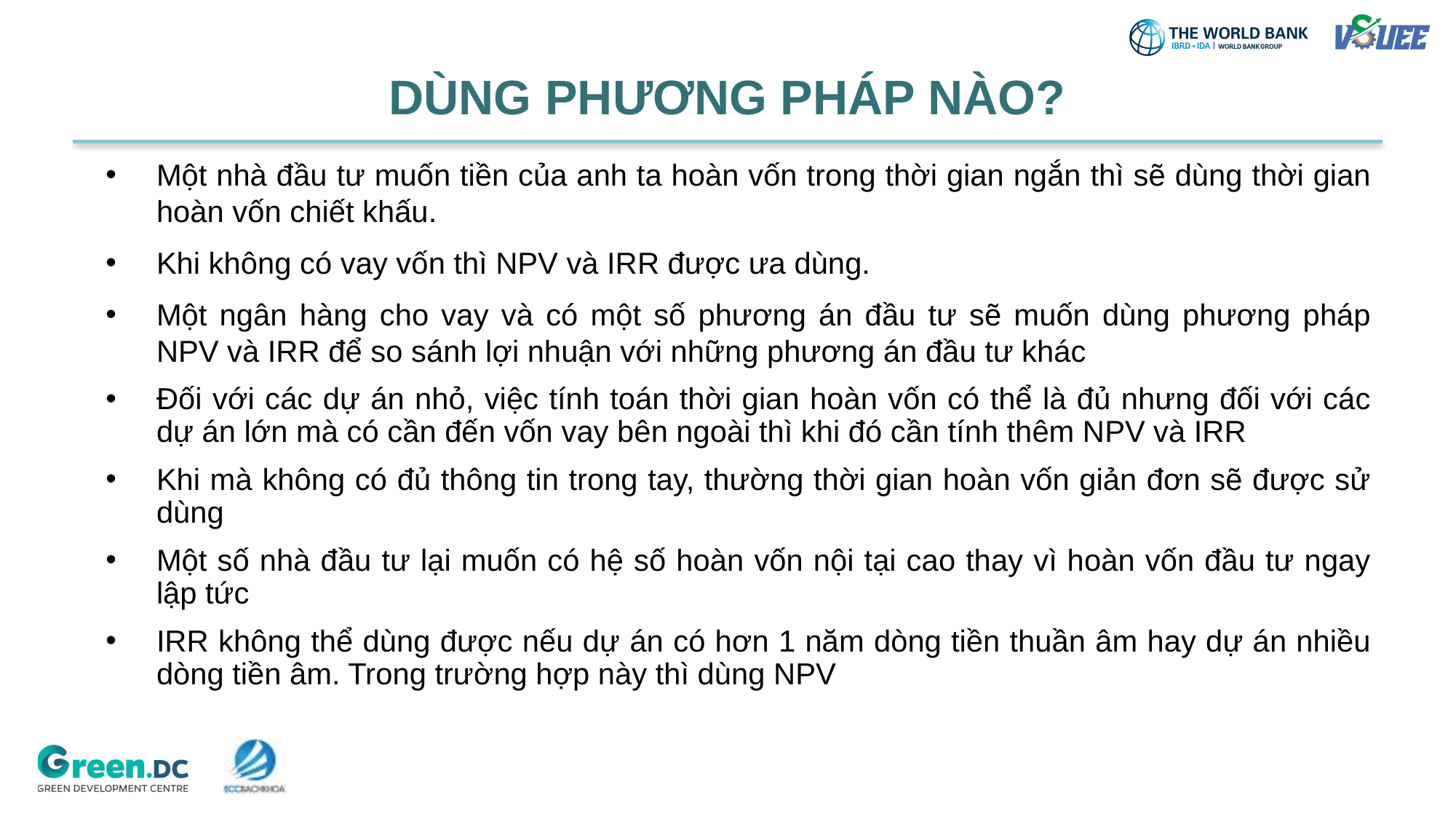

# DÙNG PHƯƠNG PHÁP NÀO?
Một nhà đầu tư muốn tiền của anh ta hoàn vốn trong thời gian ngắn thì sẽ dùng thời gian hoàn vốn chiết khấu.
Khi không có vay vốn thì NPV và IRR được ưa dùng.
Một ngân hàng cho vay và có một số phương án đầu tư sẽ muốn dùng phương pháp NPV và IRR để so sánh lợi nhuận với những phương án đầu tư khác
Đối với các dự án nhỏ, việc tính toán thời gian hoàn vốn có thể là đủ nhưng đối với các dự án lớn mà có cần đến vốn vay bên ngoài thì khi đó cần tính thêm NPV và IRR
Khi mà không có đủ thông tin trong tay, thường thời gian hoàn vốn giản đơn sẽ được sử dùng
Một số nhà đầu tư lại muốn có hệ số hoàn vốn nội tại cao thay vì hoàn vốn đầu tư ngay lập tức
IRR không thể dùng được nếu dự án có hơn 1 năm dòng tiền thuần âm hay dự án nhiều dòng tiền âm. Trong trường hợp này thì dùng NPV